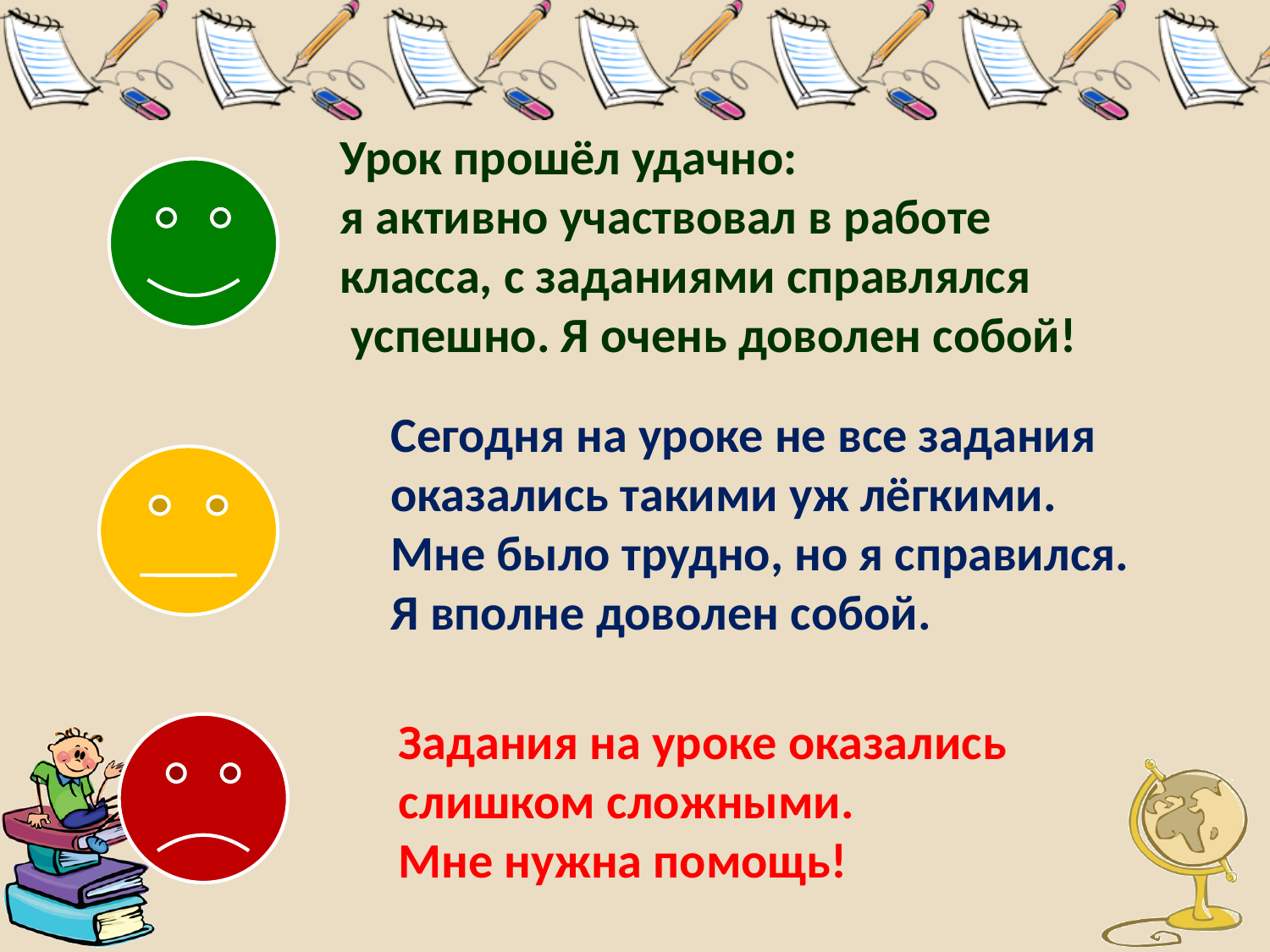

Урок прошёл удачно:
я активно участвовал в работе
класса, с заданиями справлялся
 успешно. Я очень доволен собой!

Сегодня на уроке не все задания
оказались такими уж лёгкими.
Мне было трудно, но я справился.
Я вполне доволен собой.

Задания на уроке оказались
слишком сложными.
Мне нужна помощь!